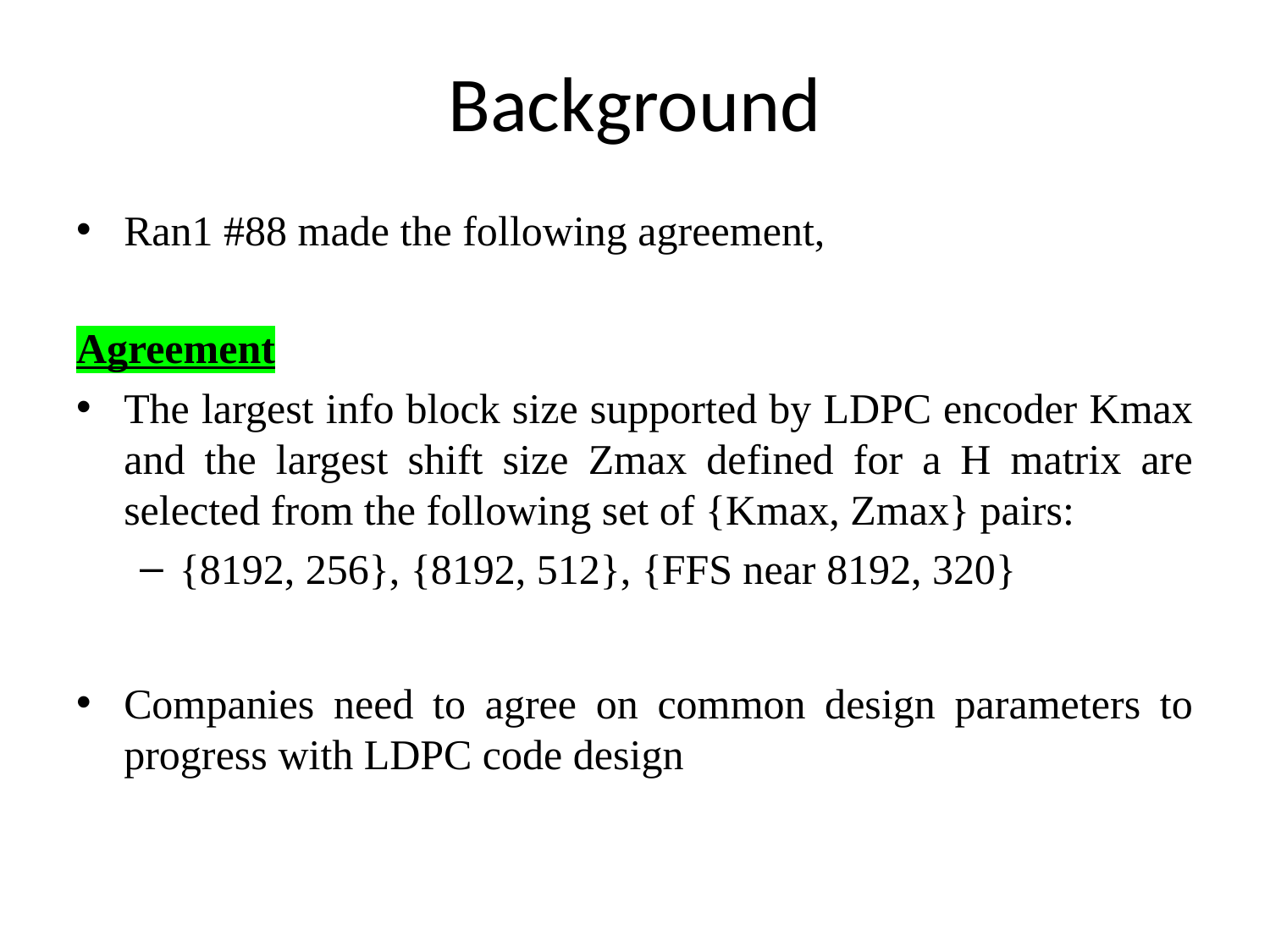

# Background
Ran1 #88 made the following agreement,

Agreement
The largest info block size supported by LDPC encoder Kmax and the largest shift size Zmax defined for a H matrix are selected from the following set of {Kmax, Zmax} pairs:
{8192, 256}, {8192, 512}, {FFS near 8192, 320}

Companies need to agree on common design parameters to progress with LDPC code design